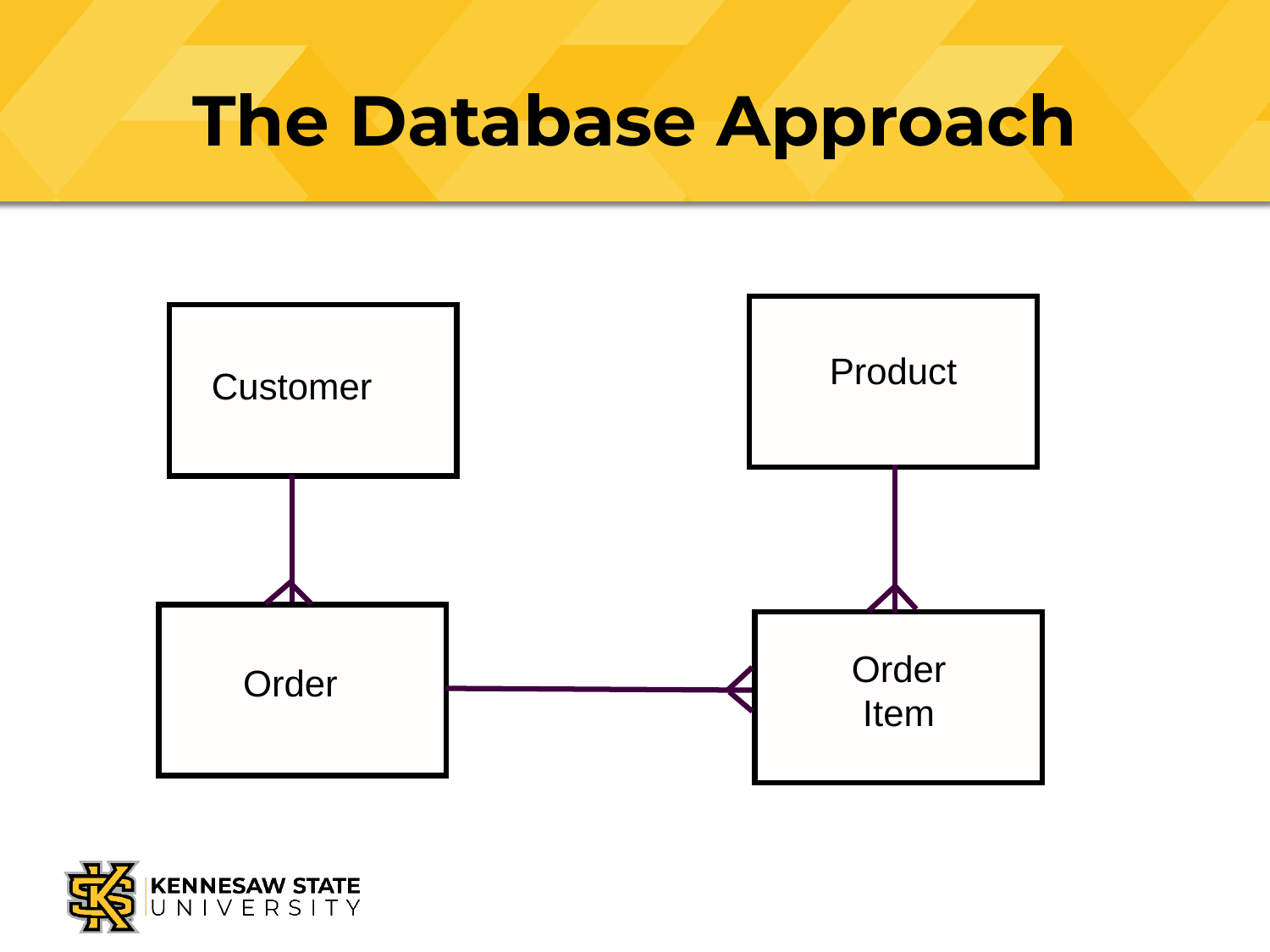

# The Database Approach

Product
Customer

Order
Item
Order